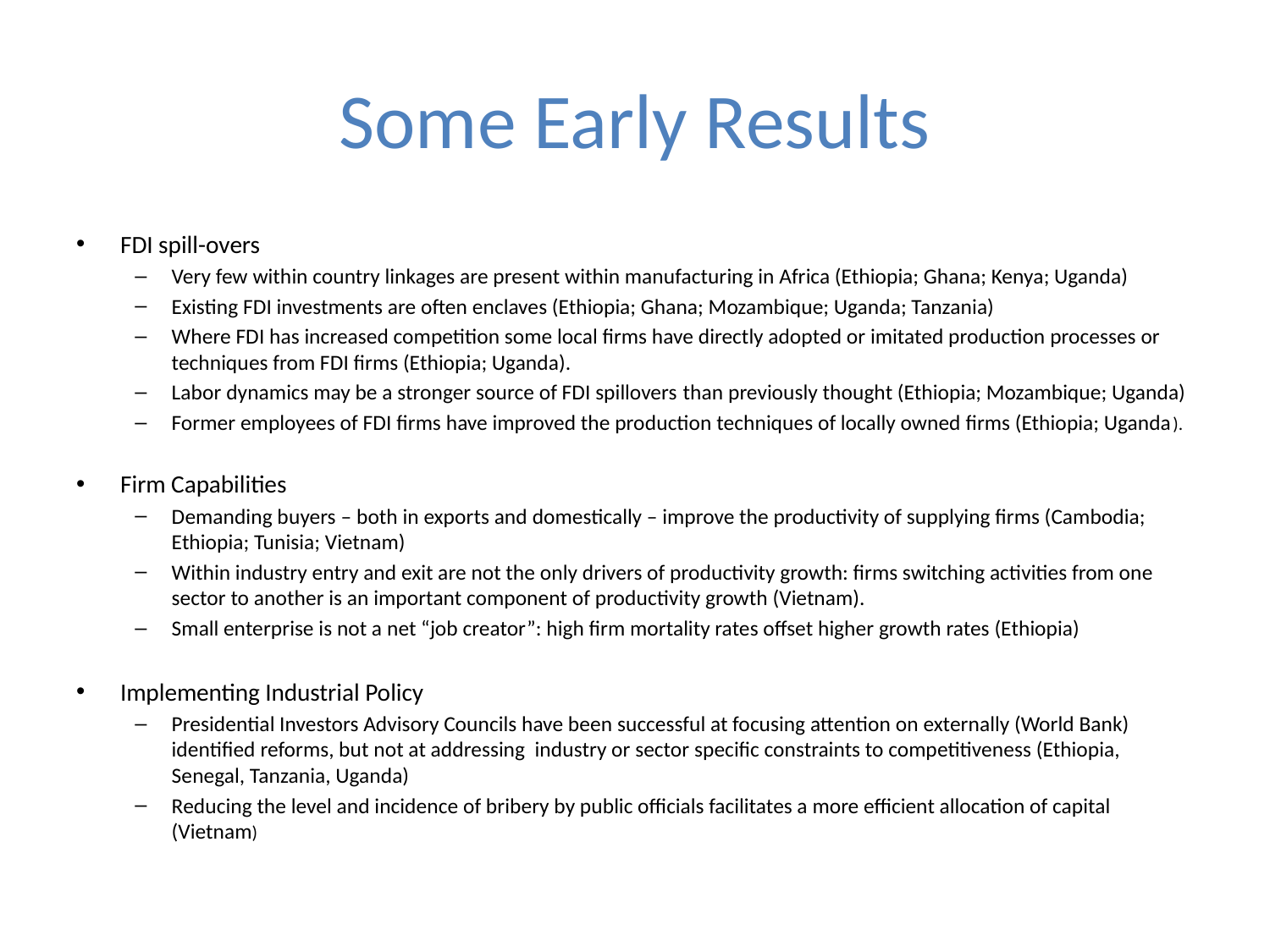

# Some Early Results
FDI spill-overs
Very few within country linkages are present within manufacturing in Africa (Ethiopia; Ghana; Kenya; Uganda)
Existing FDI investments are often enclaves (Ethiopia; Ghana; Mozambique; Uganda; Tanzania)
Where FDI has increased competition some local firms have directly adopted or imitated production processes or techniques from FDI firms (Ethiopia; Uganda).
Labor dynamics may be a stronger source of FDI spillovers than previously thought (Ethiopia; Mozambique; Uganda)
Former employees of FDI firms have improved the production techniques of locally owned firms (Ethiopia; Uganda).

Firm Capabilities
Demanding buyers – both in exports and domestically – improve the productivity of supplying firms (Cambodia; Ethiopia; Tunisia; Vietnam)
Within industry entry and exit are not the only drivers of productivity growth: firms switching activities from one sector to another is an important component of productivity growth (Vietnam).
Small enterprise is not a net “job creator”: high firm mortality rates offset higher growth rates (Ethiopia)

Implementing Industrial Policy
Presidential Investors Advisory Councils have been successful at focusing attention on externally (World Bank) identified reforms, but not at addressing  industry or sector specific constraints to competitiveness (Ethiopia, Senegal, Tanzania, Uganda)
Reducing the level and incidence of bribery by public officials facilitates a more efficient allocation of capital (Vietnam)